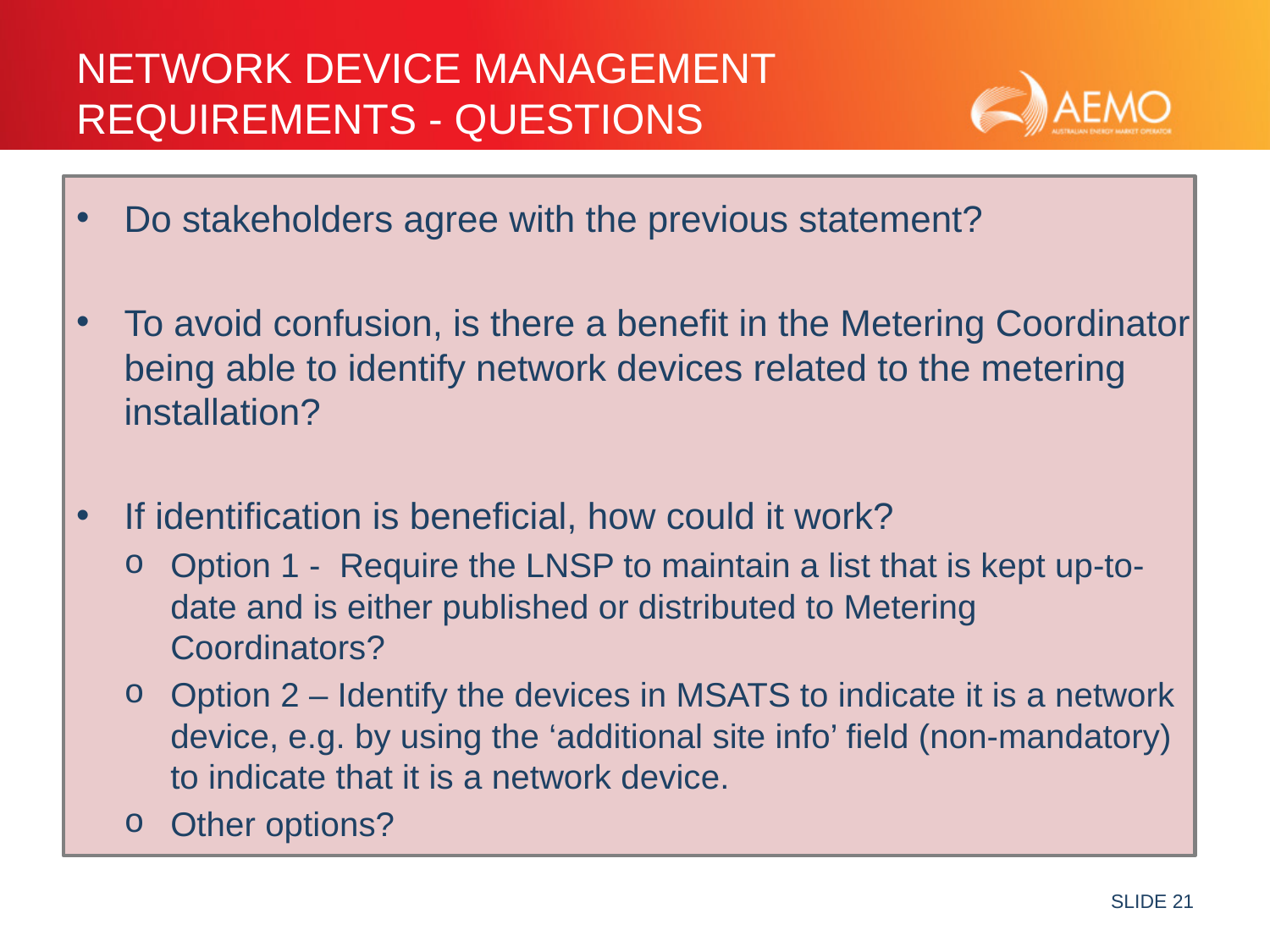

# Network Device Management Requirements - Questions

Do stakeholders agree with the previous statement?

To avoid confusion, is there a benefit in the Metering Coordinator being able to identify network devices related to the metering installation?

If identification is beneficial, how could it work?
Option 1 -  Require the LNSP to maintain a list that is kept up-to-date and is either published or distributed to Metering Coordinators?
Option 2 – Identify the devices in MSATS to indicate it is a network device, e.g. by using the ‘additional site info’ field (non-mandatory) to indicate that it is a network device.
Other options?